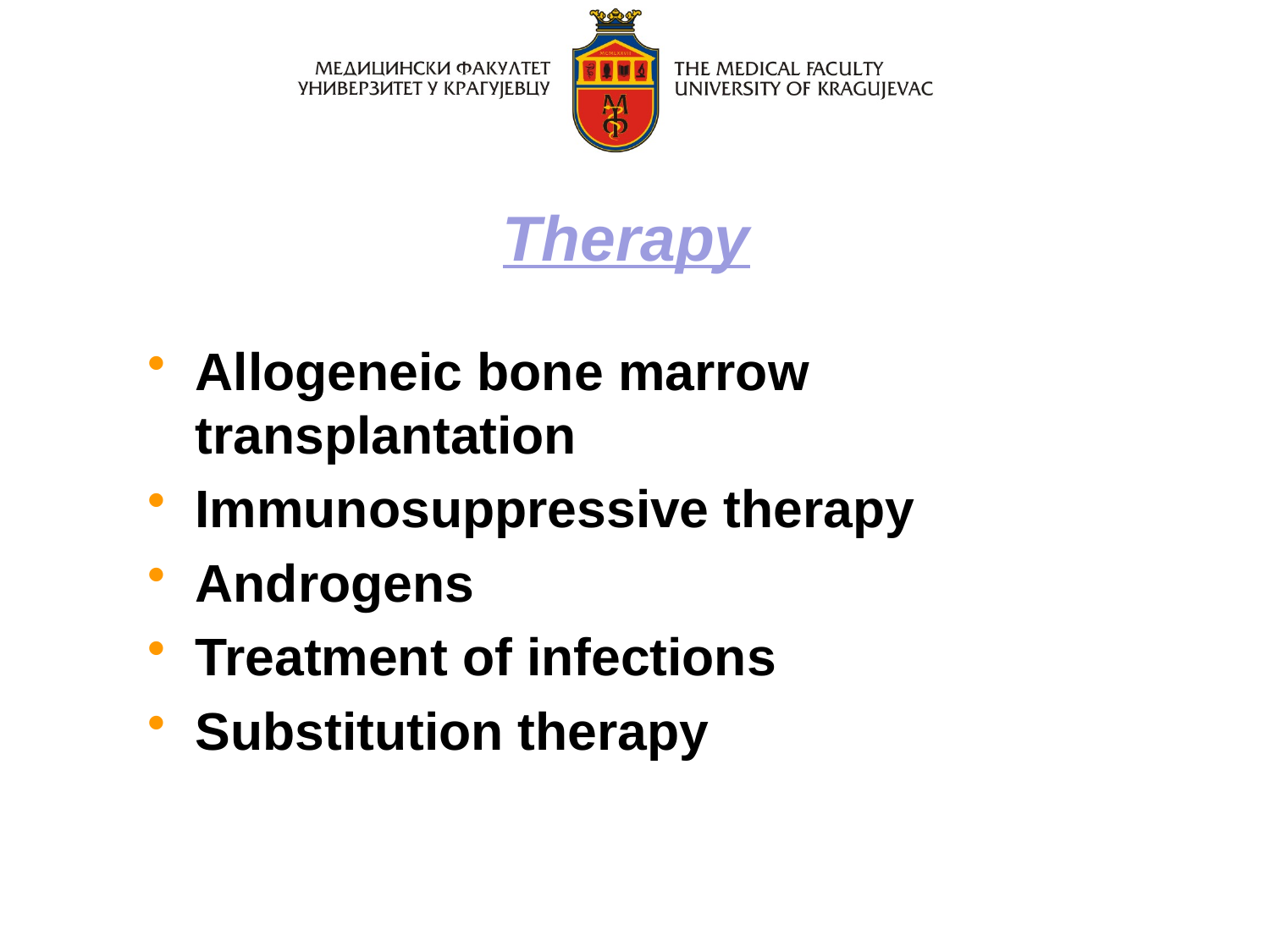

# Therapy
Allogeneic bone marrow transplantation
Immunosuppressive therapy
Androgens
Treatment of infections
Substitution therapy